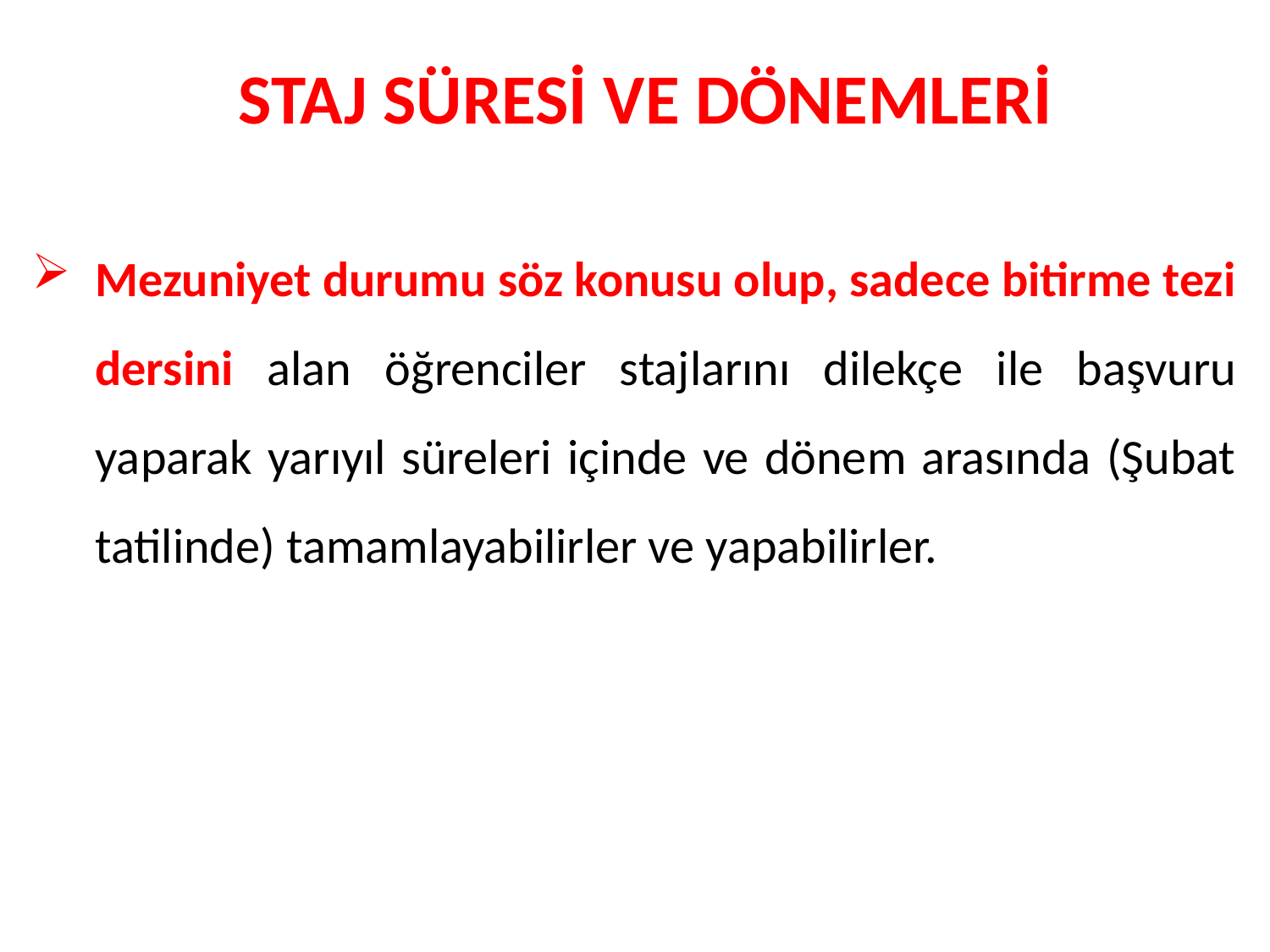

STAJ SÜRESİ VE DÖNEMLERİ
Mezuniyet durumu söz konusu olup, sadece bitirme tezi dersini alan öğrenciler stajlarını dilekçe ile başvuru yaparak yarıyıl süreleri içinde ve dönem arasında (Şubat tatilinde) tamamlayabilirler ve yapabilirler.